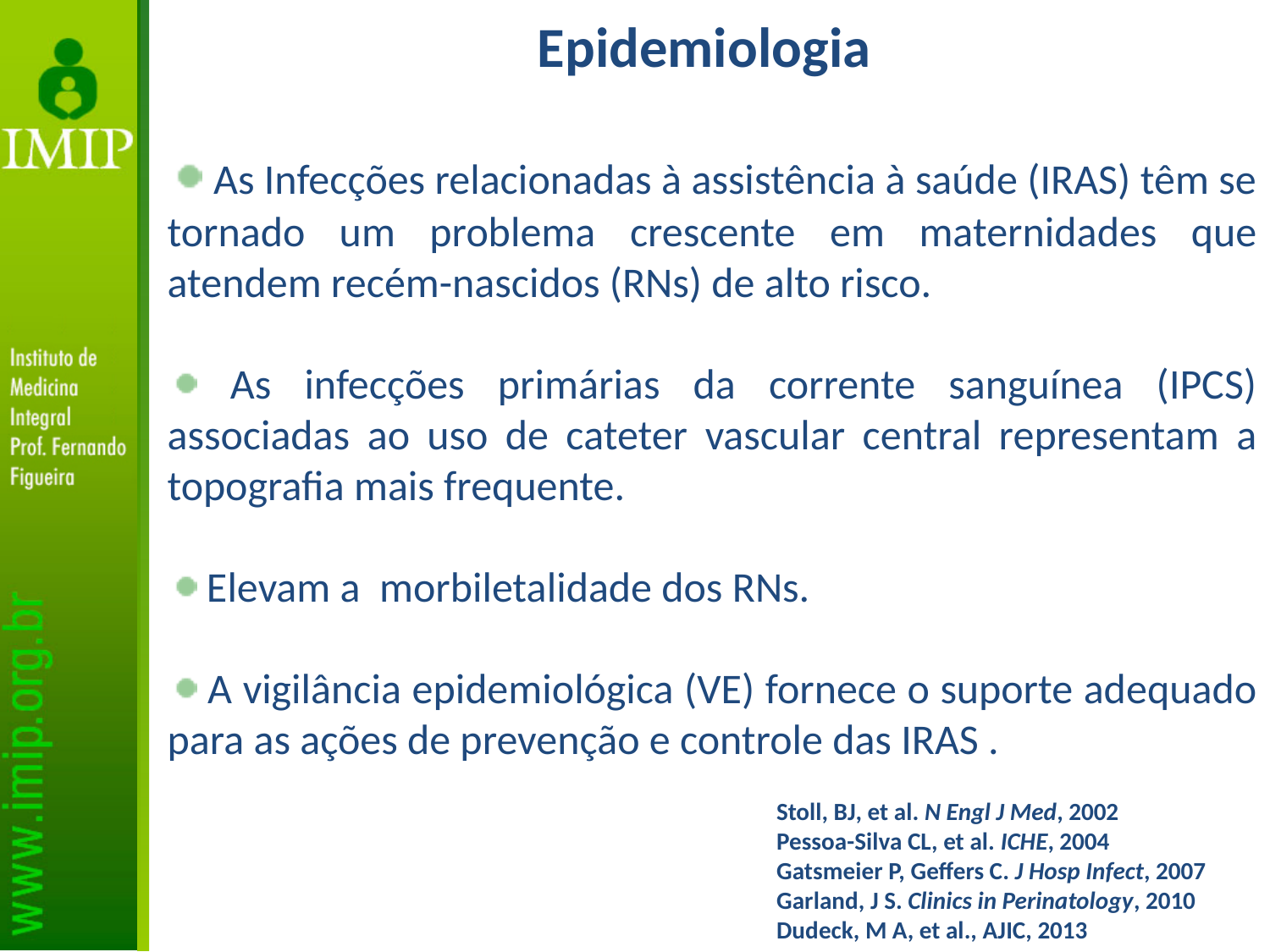

Epidemiologia
 As Infecções relacionadas à assistência à saúde (IRAS) têm se tornado um problema crescente em maternidades que atendem recém-nascidos (RNs) de alto risco.

 As infecções primárias da corrente sanguínea (IPCS) associadas ao uso de cateter vascular central representam a topografia mais frequente.

 Elevam a  morbiletalidade dos RNs.

 A vigilância epidemiológica (VE) fornece o suporte adequado para as ações de prevenção e controle das IRAS .

Stoll, BJ, et al. N Engl J Med, 2002
Pessoa-Silva CL, et al. ICHE, 2004
Gatsmeier P, Geffers C. J Hosp Infect, 2007
Garland, J S. Clinics in Perinatology, 2010
Dudeck, M A, et al., AJIC, 2013